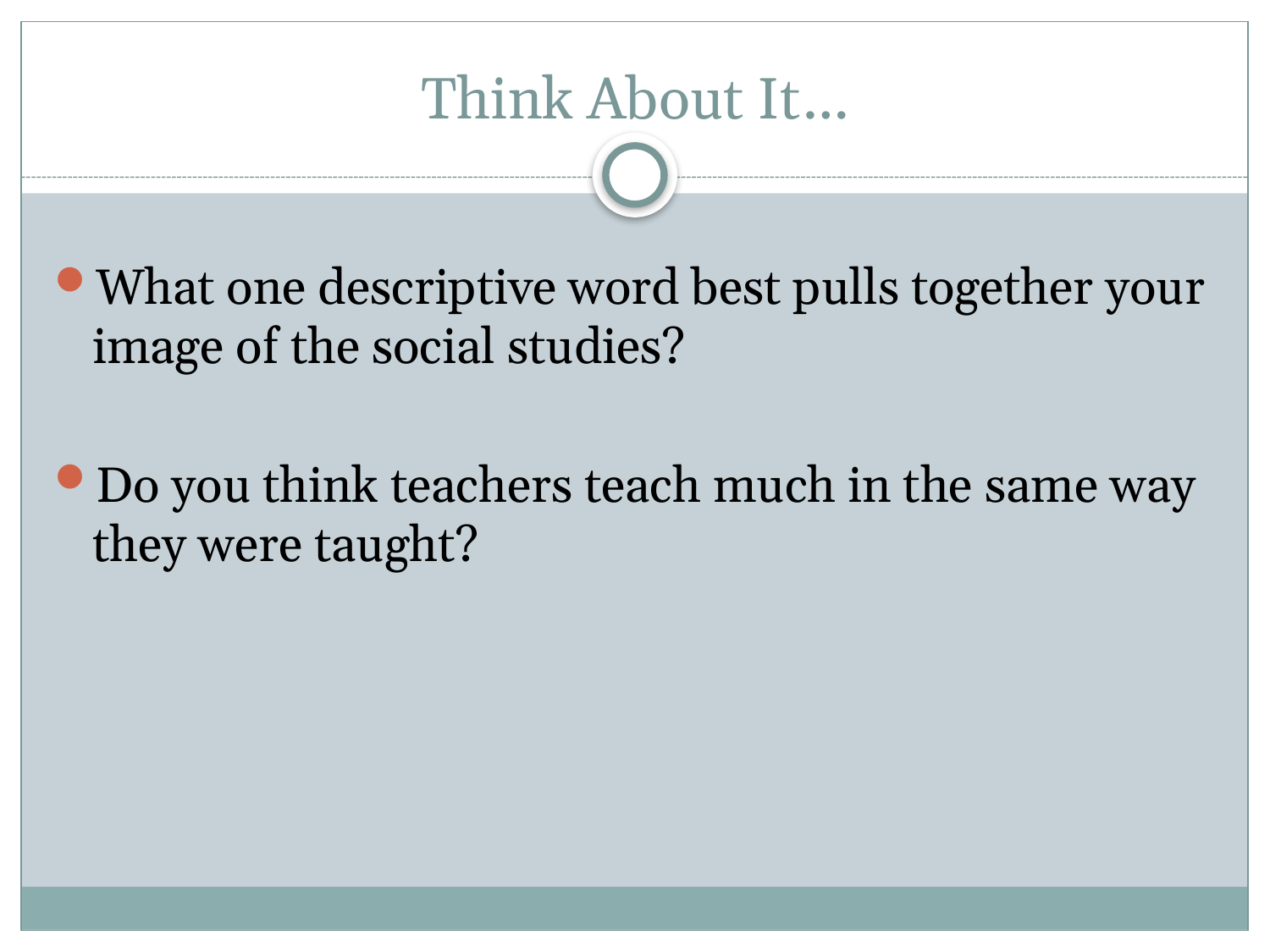

# Think About It…

What one descriptive word best pulls together your image of the social studies?

Do you think teachers teach much in the same way they were taught?